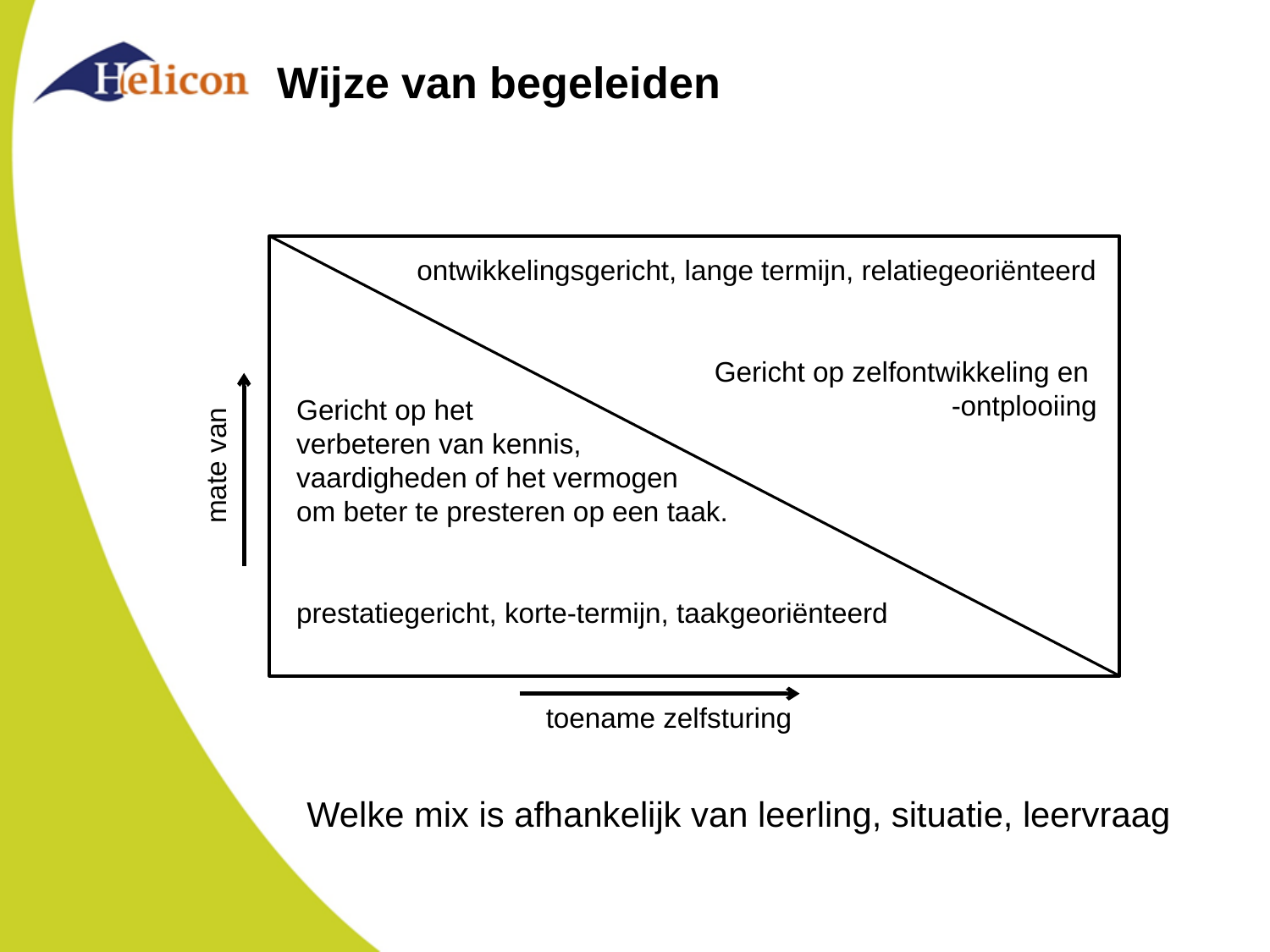

Wijze van begeleiden

ontwikkelingsgericht, lange termijn, relatiegeoriënteerd

Gericht op zelfontwikkeling en
-ontplooiing
Gericht op het
verbeteren van kennis,
vaardigheden of het vermogen
om beter te presteren op een taak.

prestatiegericht, korte-termijn, taakgeoriënteerd
mate van
toename zelfsturing
Welke mix is afhankelijk van leerling, situatie, leervraag